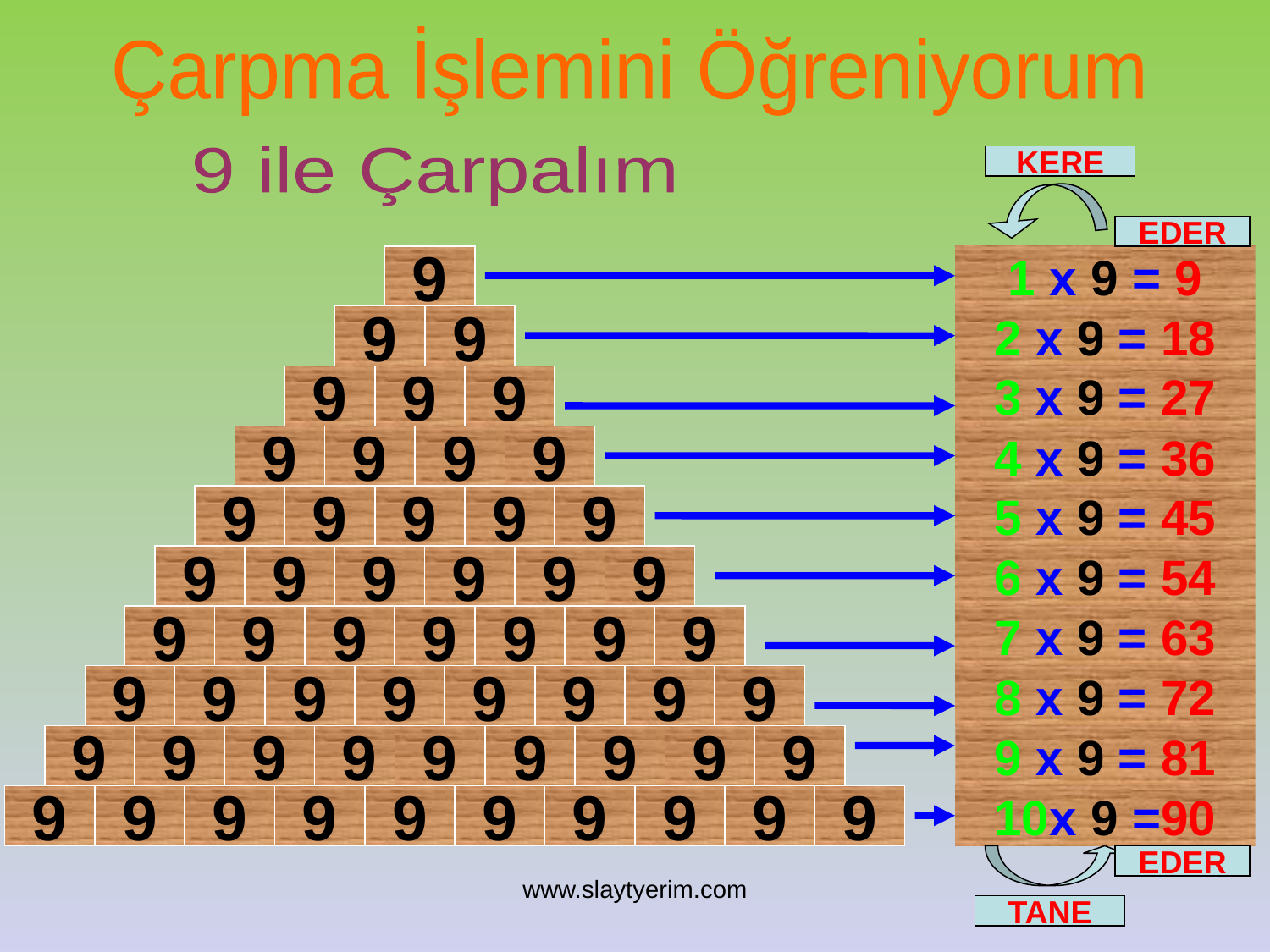

Çarpma İşlemini Öğreniyorum
9 ile Çarpalım
KERE

EDER
1 x 9 = 9
9

2 x 9 = 18
9
9

3 x 9 = 27
9
9
9

4 x 9 = 36
9
9
9
9

5 x 9 = 45
9
9
9
9
9

6 x 9 = 54
9
9
9
9
9
9

7 x 9 = 63
9
9
9
9
9
9
9

8 x 9 = 72
9
9
9
9
9
9
9
9

9 x 9 = 81
9
9
9
9
9
9
9
9
9

9
9
9
9
9
9
9
9
9
9
10x 9 =90

EDER
www.slaytyerim.com
TANE